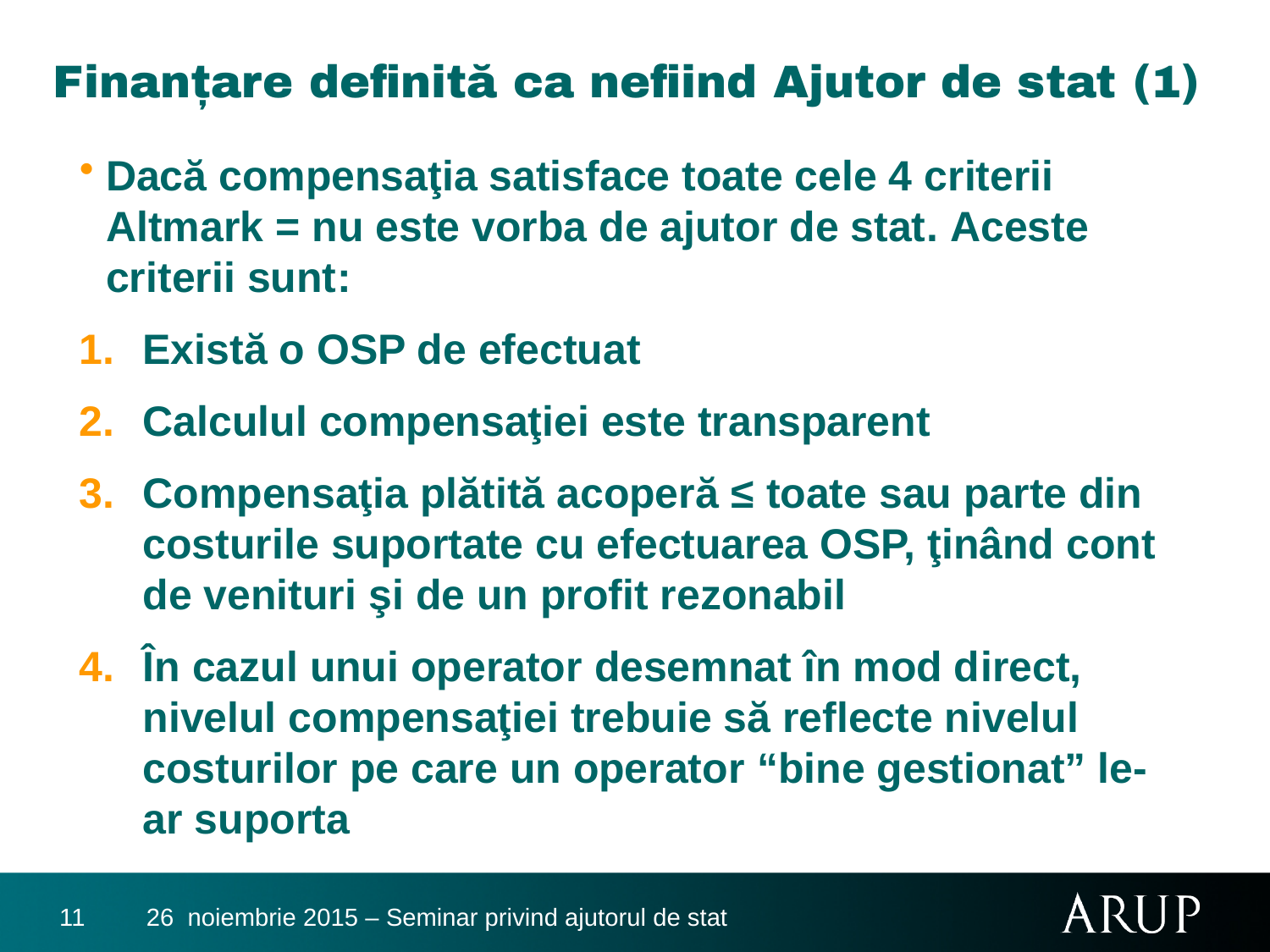

# Finanţare definită ca nefiind Ajutor de stat (1)
Dacă compensaţia satisface toate cele 4 criterii Altmark = nu este vorba de ajutor de stat. Aceste criterii sunt:
Există o OSP de efectuat
Calculul compensaţiei este transparent
Compensaţia plătită acoperă ≤ toate sau parte din costurile suportate cu efectuarea OSP, ţinând cont de venituri şi de un profit rezonabil
În cazul unui operator desemnat în mod direct, nivelul compensaţiei trebuie să reflecte nivelul costurilor pe care un operator “bine gestionat” le-ar suporta
11
26  noiembrie 2015 – Seminar privind ajutorul de stat